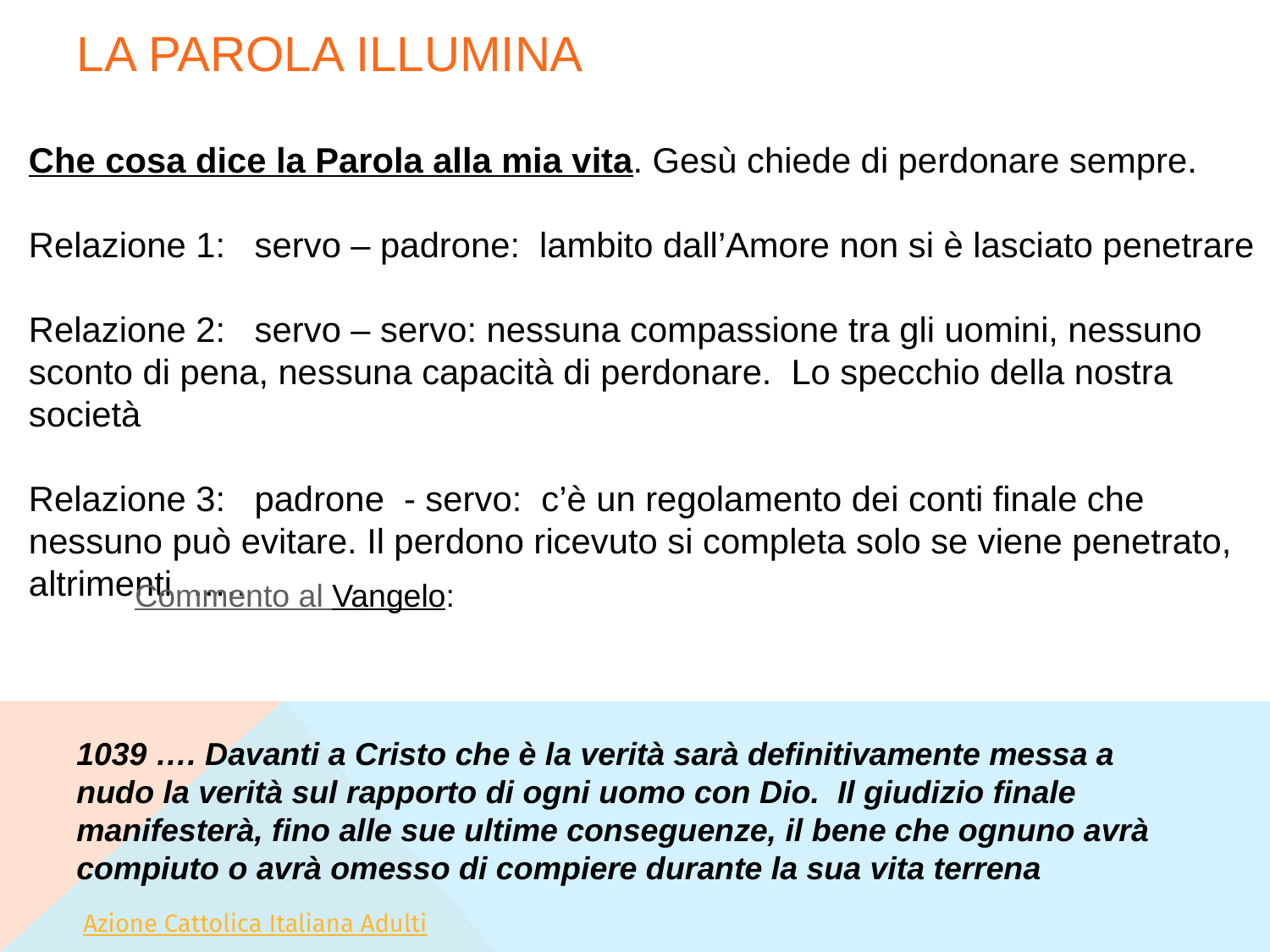

LA PAROLA ILLUMINA
Che cosa dice la Parola alla mia vita. Gesù chiede di perdonare sempre.

Relazione 1:   servo – padrone:  lambito dall’Amore non si è lasciato penetrare

Relazione 2:   servo – servo: nessuna compassione tra gli uomini, nessuno sconto di pena, nessuna capacità di perdonare.  Lo specchio della nostra società

Relazione 3:   padrone  - servo:  c’è un regolamento dei conti finale che nessuno può evitare. Il perdono ricevuto si completa solo se viene penetrato, altrimenti  …..

Commento al Vangelo:
1039 …. Davanti a Cristo che è la verità sarà definitivamente messa a nudo la verità sul rapporto di ogni uomo con Dio.  Il giudizio finale manifesterà, fino alle sue ultime conseguenze, il bene che ognuno avrà compiuto o avrà omesso di compiere durante la sua vita terrena
  Azione Cattolica Italiana Adulti